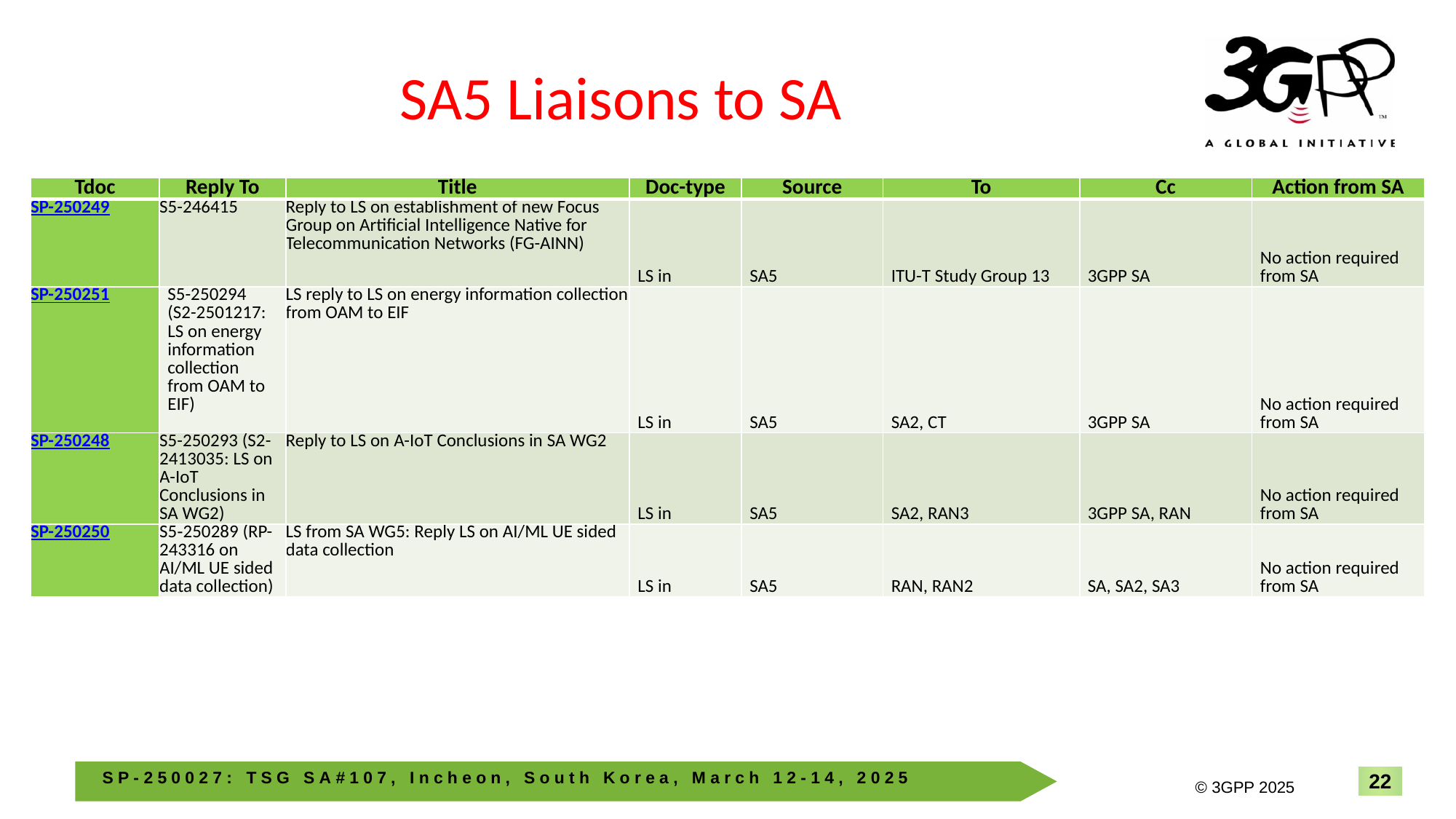

# SA5 Liaisons to SA
| Tdoc | Reply To | Title | Doc-type | Source | To | Cc | Action from SA |
| --- | --- | --- | --- | --- | --- | --- | --- |
| SP-250249 | S5-246415 | Reply to LS on establishment of new Focus Group on Artificial Intelligence Native for Telecommunication Networks (FG-AINN) | LS in | SA5 | ITU-T Study Group 13 | 3GPP SA | No action required from SA |
| SP-250251 | S5-250294 (S2-2501217: LS on energy information collection from OAM to EIF) | LS reply to LS on energy information collection from OAM to EIF | LS in | SA5 | SA2, CT | 3GPP SA | No action required from SA |
| SP-250248 | S5-250293 (S2-2413035: LS on A-IoT Conclusions in SA WG2) | Reply to LS on A-IoT Conclusions in SA WG2 | LS in | SA5 | SA2, RAN3 | 3GPP SA, RAN | No action required from SA |
| SP-250250 | S5‑250289 (RP-243316 on AI/ML UE sided data collection) | LS from SA WG5: Reply LS on AI/ML UE sided data collection | LS in | SA5 | RAN, RAN2 | SA, SA2, SA3 | No action required from SA |